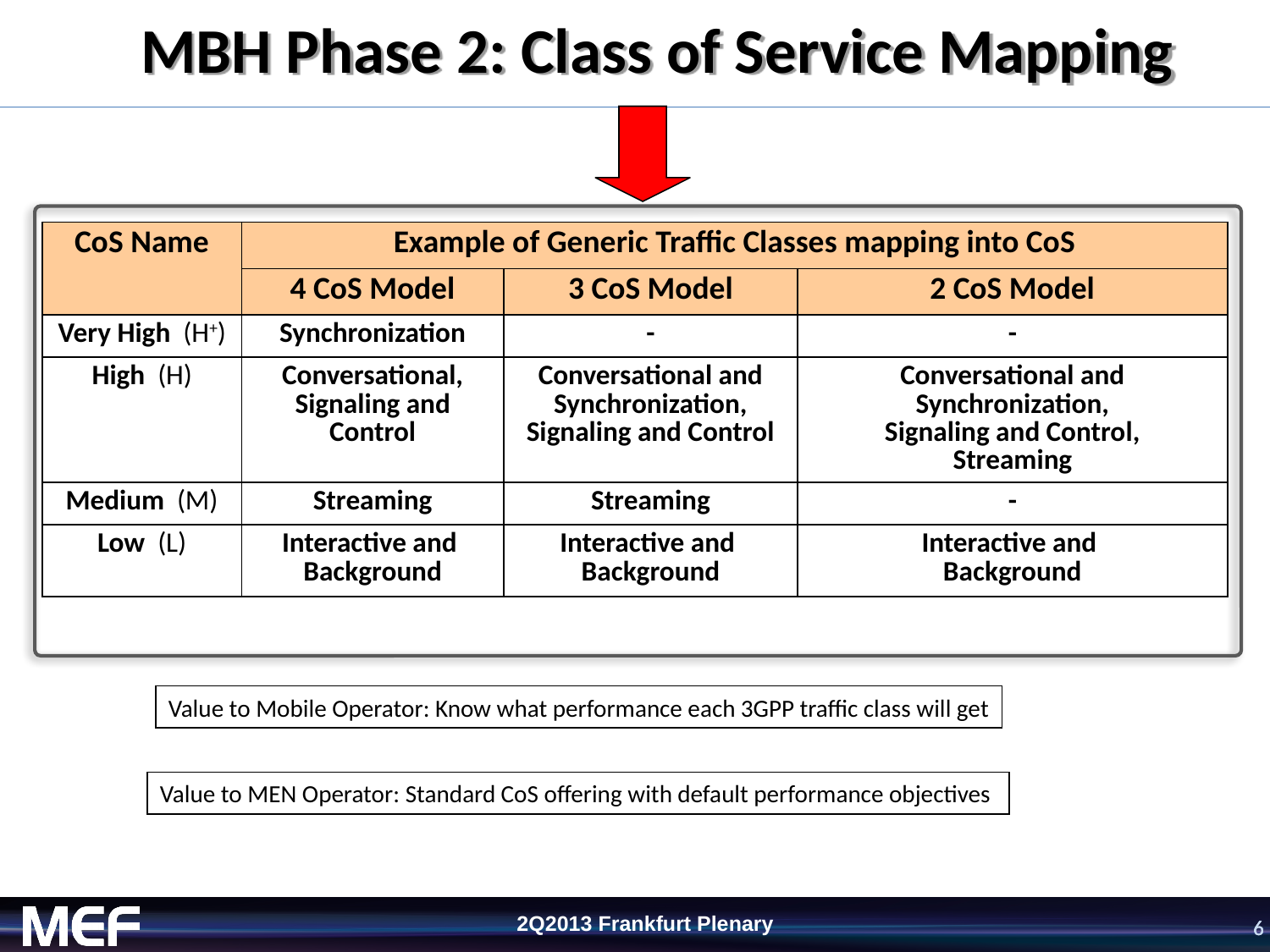

MBH Phase 2: Class of Service Mapping

| CoS Name | Example of Generic Traffic Classes mapping into CoS |  |  |
| --- | --- | --- | --- |
|  | 4 CoS Model | 3 CoS Model | 2 CoS Model |
| Very High (H+) | Synchronization | - | - |
| High (H) | Conversational, Signaling and Control | Conversational and Synchronization, Signaling and Control | Conversational and Synchronization, Signaling and Control, Streaming |
| Medium (M) | Streaming | Streaming | - |
| Low (L) | Interactive and Background | Interactive and Background | Interactive and Background |
Value to Mobile Operator: Know what performance each 3GPP traffic class will get
Value to MEN Operator: Standard CoS offering with default performance objectives